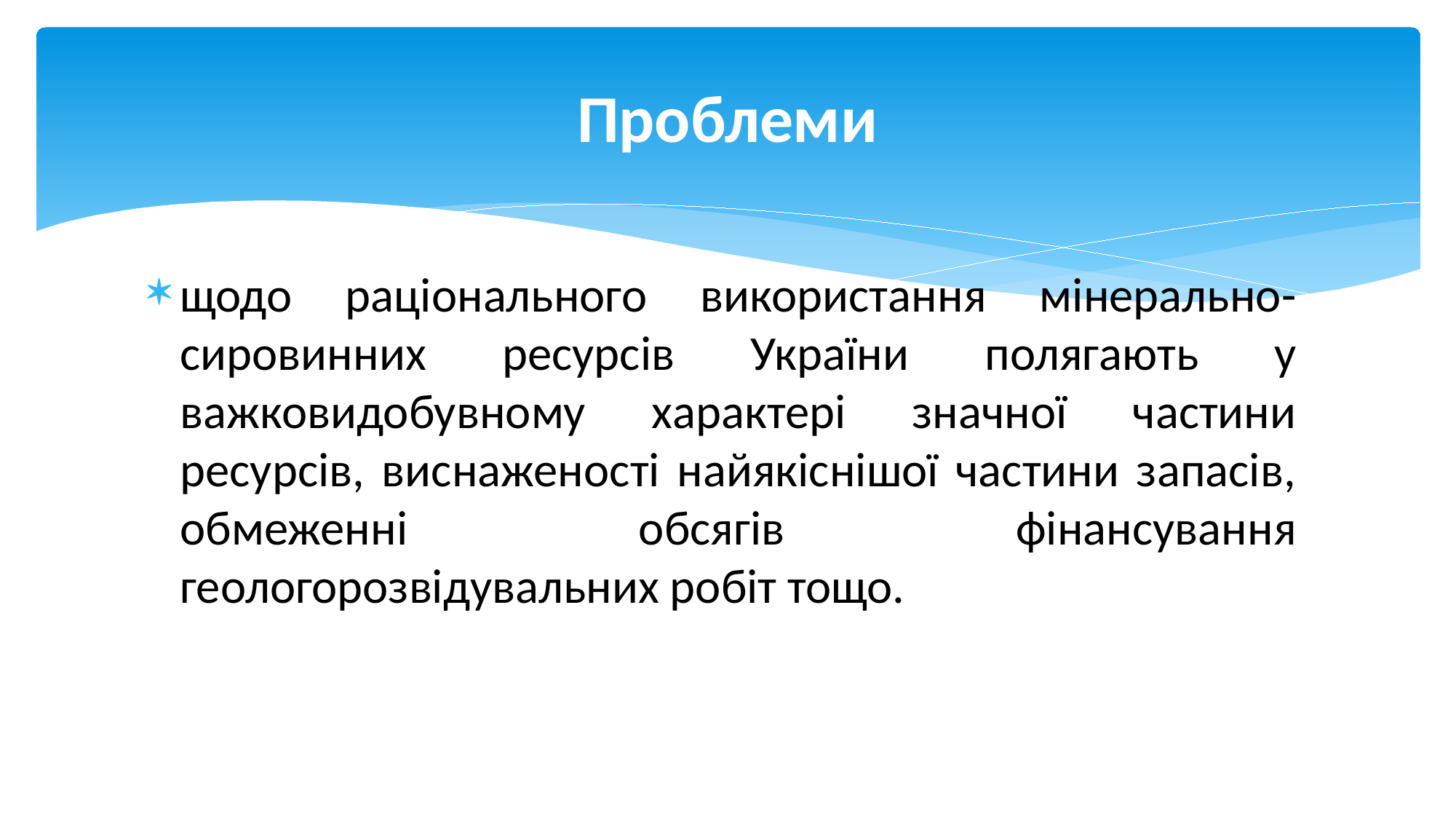

# Проблеми
щодо раціонального використання мінерально-сировинних ресурсів України полягають у важковидобувному характері значної частини ресурсів, виснаженості найякіснішої частини запасів, обмеженні обсягів фінансування геологорозвідувальних робіт тощо.